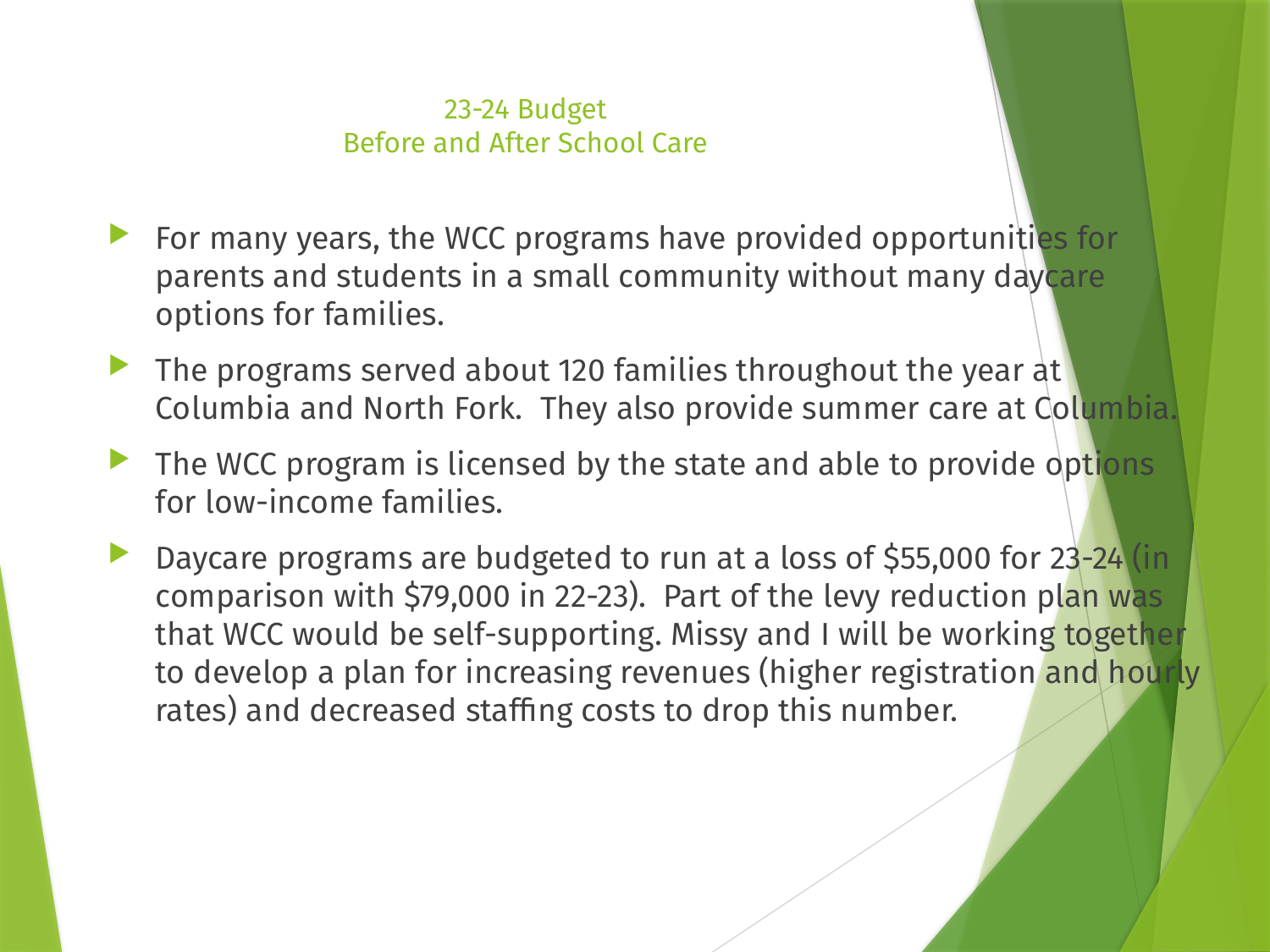

# 23-24 Budget Before and After School Care
For many years, the WCC programs have provided opportunities for parents and students in a small community without many daycare options for families.
The programs served about 120 families throughout the year at Columbia and North Fork.  They also provide summer care at Columbia.
The WCC program is licensed by the state and able to provide options for low-income families.
Daycare programs are budgeted to run at a loss of $55,000 for 23-24 (in comparison with $79,000 in 22-23).  Part of the levy reduction plan was that WCC would be self-supporting. Missy and I will be working together to develop a plan for increasing revenues (higher registration and hourly rates) and decreased staffing costs to drop this number.